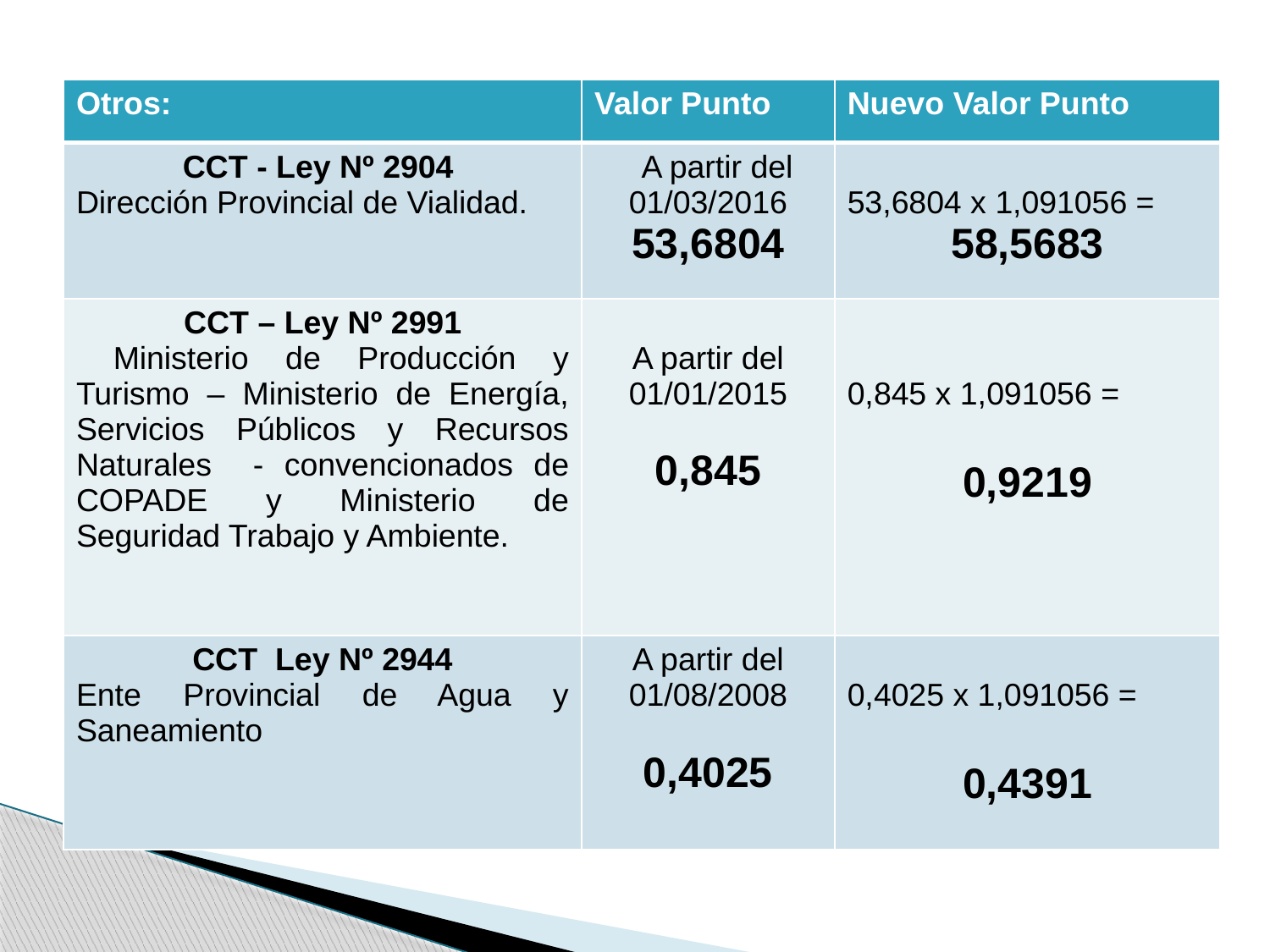

| Otros: | Valor Punto | Nuevo Valor Punto |
| --- | --- | --- |
| CCT - Ley Nº 2904 Dirección Provincial de Vialidad. | A partir del 01/03/2016 53,6804 | 53,6804 x 1,091056 = 58,5683 |
| CCT – Ley Nº 2991 Ministerio de Producción y Turismo – Ministerio de Energía, Servicios Públicos y Recursos Naturales - convencionados de COPADE y Ministerio de Seguridad Trabajo y Ambiente. | A partir del 01/01/2015 0,845 | 0,845 x 1,091056 = 0,9219 |
| CCT Ley Nº 2944 Ente Provincial de Agua y Saneamiento | A partir del 01/08/2008 0,4025 | 0,4025 x 1,091056 = 0,4391 |